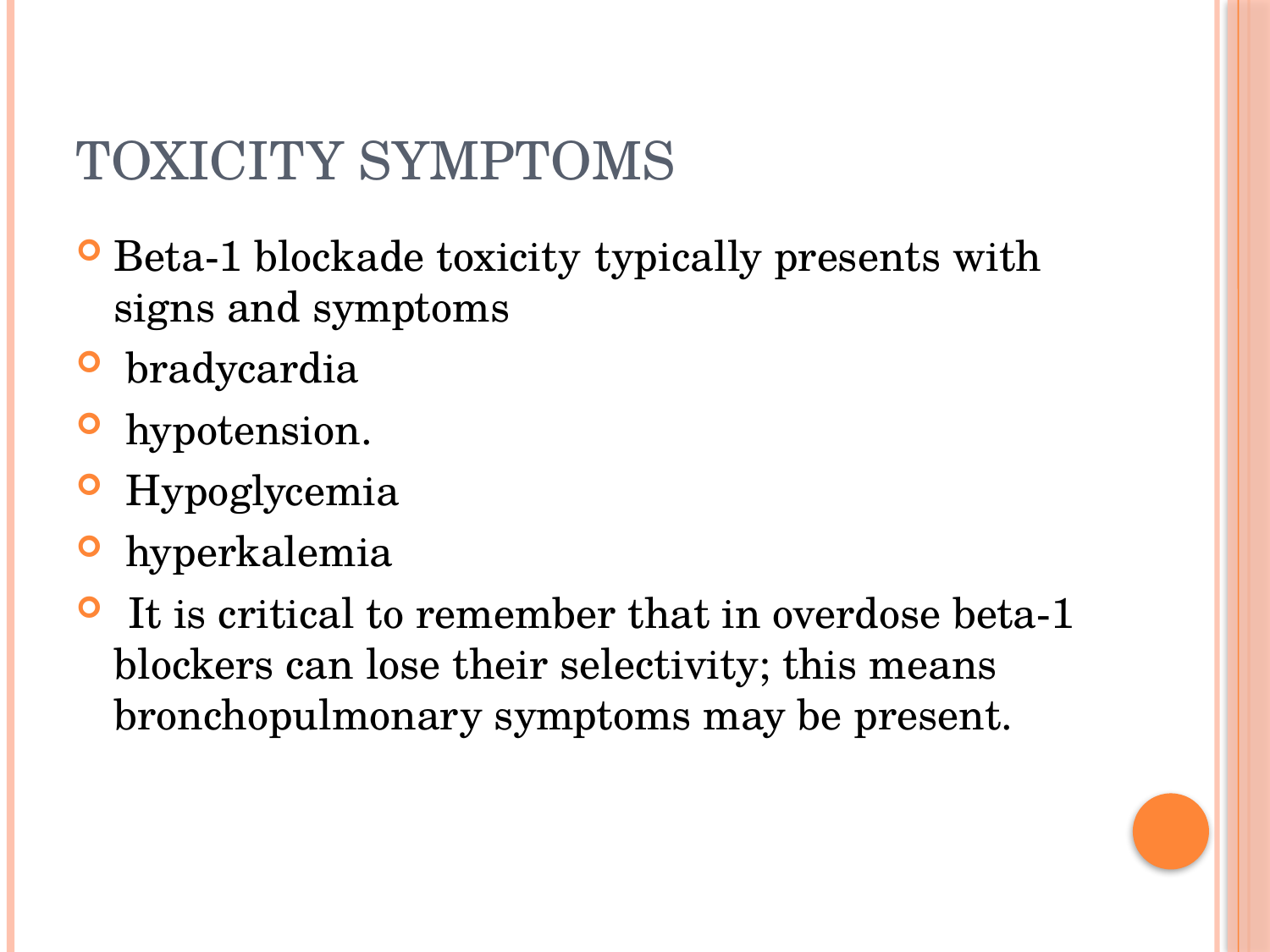

# TOXICITY SYMPTOMS
Beta-1 blockade toxicity typically presents with signs and symptoms
 bradycardia
 hypotension.
 Hypoglycemia
 hyperkalemia
 It is critical to remember that in overdose beta-1 blockers can lose their selectivity; this means bronchopulmonary symptoms may be present.